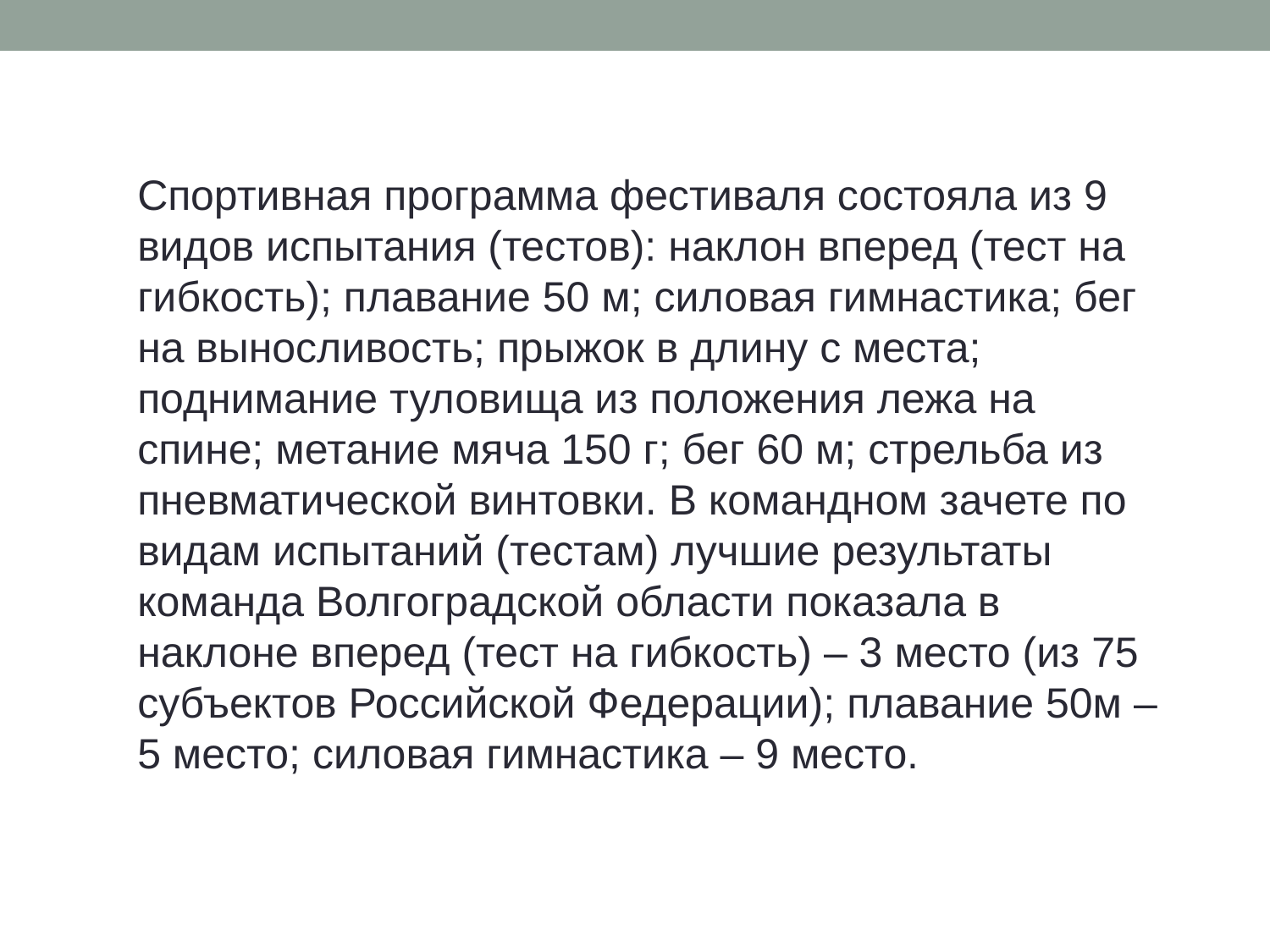

Спортивная программа фестиваля состояла из 9 видов испытания (тестов): наклон вперед (тест на гибкость); плавание 50 м; силовая гимнастика; бег на выносливость; прыжок в длину с места; поднимание туловища из положения лежа на спине; метание мяча 150 г; бег 60 м; стрельба из пневматической винтовки. В командном зачете по видам испытаний (тестам) лучшие результаты команда Волгоградской области показала в наклоне вперед (тест на гибкость) – 3 место (из 75 субъектов Российской Федерации); плавание 50м – 5 место; силовая гимнастика – 9 место.